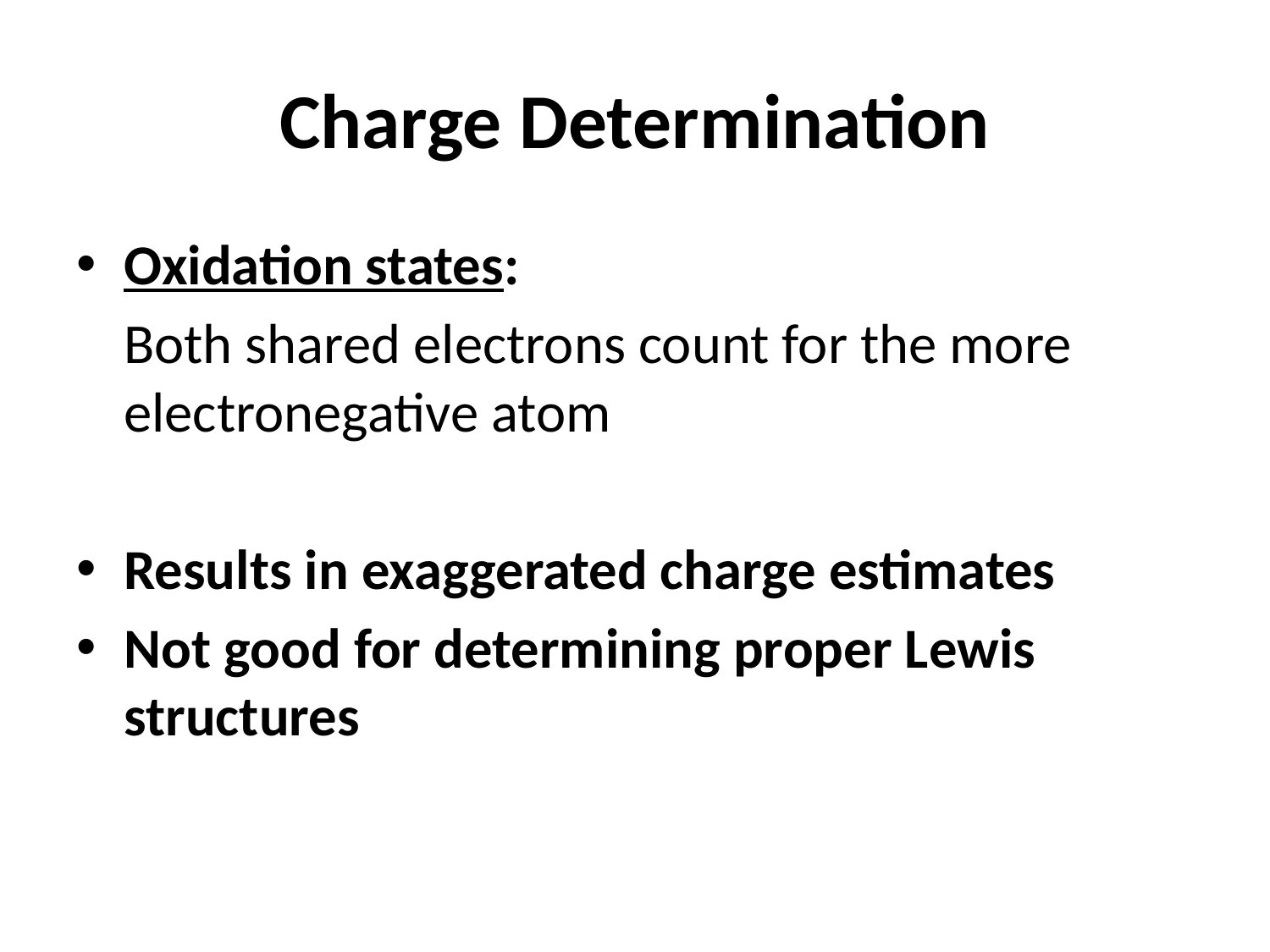

# Charge Determination
Oxidation states:
	Both shared electrons count for the more electronegative atom

Results in exaggerated charge estimates
Not good for determining proper Lewis structures